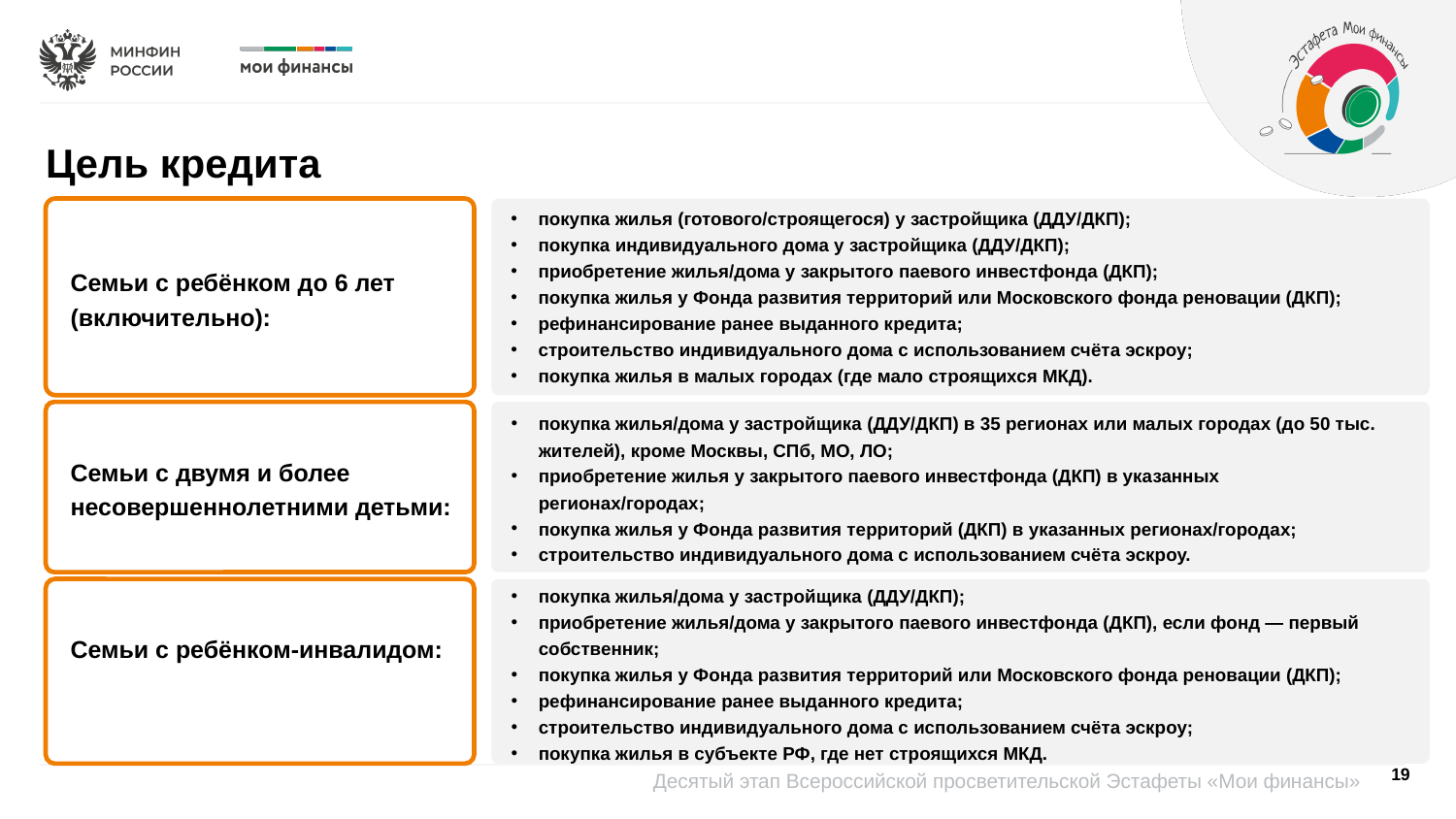

Цель кредита
покупка жилья (готового/строящегося) у застройщика (ДДУ/ДКП);
покупка индивидуального дома у застройщика (ДДУ/ДКП);
приобретение жилья/дома у закрытого паевого инвестфонда (ДКП);
покупка жилья у Фонда развития территорий или Московского фонда реновации (ДКП);
рефинансирование ранее выданного кредита;
строительство индивидуального дома с использованием счёта эскроу;
покупка жилья в малых городах (где мало строящихся МКД).

Семьи с ребёнком до 6 лет (включительно):
покупка жилья/дома у застройщика (ДДУ/ДКП) в 35 регионах или малых городах (до 50 тыс. жителей), кроме Москвы, СПб, МО, ЛО;
приобретение жилья у закрытого паевого инвестфонда (ДКП) в указанных регионах/городах;
покупка жилья у Фонда развития территорий (ДКП) в указанных регионах/городах;
строительство индивидуального дома с использованием счёта эскроу.

Семьи с двумя и более несовершеннолетними детьми:
покупка жилья/дома у застройщика (ДДУ/ДКП);
приобретение жилья/дома у закрытого паевого инвестфонда (ДКП), если фонд — первый собственник;
покупка жилья у Фонда развития территорий или Московского фонда реновации (ДКП);
рефинансирование ранее выданного кредита;
строительство индивидуального дома с использованием счёта эскроу;
покупка жилья в субъекте РФ, где нет строящихся МКД.

Семьи с ребёнком-инвалидом:
19